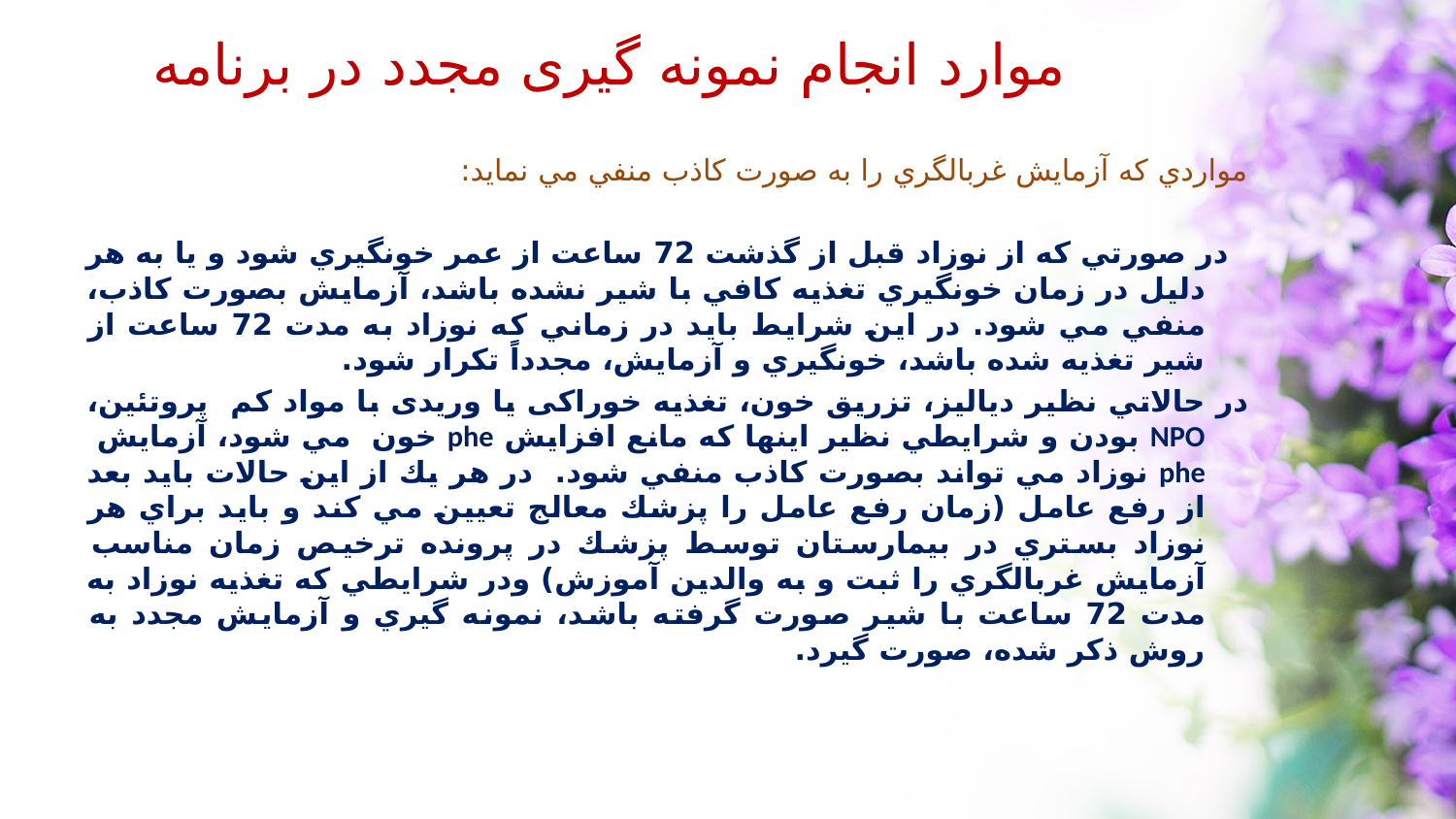

موارد انجام نمونه گیری مجدد در برنامه

مواردي كه آزمايش غربالگري را به صورت كاذب منفي مي نمايد:

  در صورتي كه از نوزاد قبل از گذشت 72 ساعت از عمر خونگيري شود و يا به هر دليل در زمان خونگيري تغذيه كافي با شير نشده باشد، آزمايش بصورت كاذب، منفي مي شود. در اين شرايط بايد در زماني كه نوزاد به مدت 72 ساعت از شير تغذيه شده باشد، خونگيري و آزمايش، مجدداً تكرار شود.
در حالاتي نظير دیالیز، تزریق خون، تغذیه خوراکی یا وریدی با مواد كم  پروتئین، NPO بودن و شرايطي نظير اينها كه مانع افزايش phe خون  مي شود، آزمايش  phe نوزاد مي تواند بصورت كاذب منفي شود.  در هر يك از اين حالات بايد بعد از رفع عامل (زمان رفع عامل را پزشك معالج تعيين مي كند و بايد براي هر نوزاد بستري در بيمارستان توسط پزشك در پرونده ترخيص زمان مناسب آزمايش غربالگري را ثبت و به والدين آموزش) ودر شرايطي كه تغذيه نوزاد به مدت 72 ساعت با شير صورت گرفته باشد، نمونه گيري و آزمايش مجدد به روش ذكر شده، صورت گيرد.